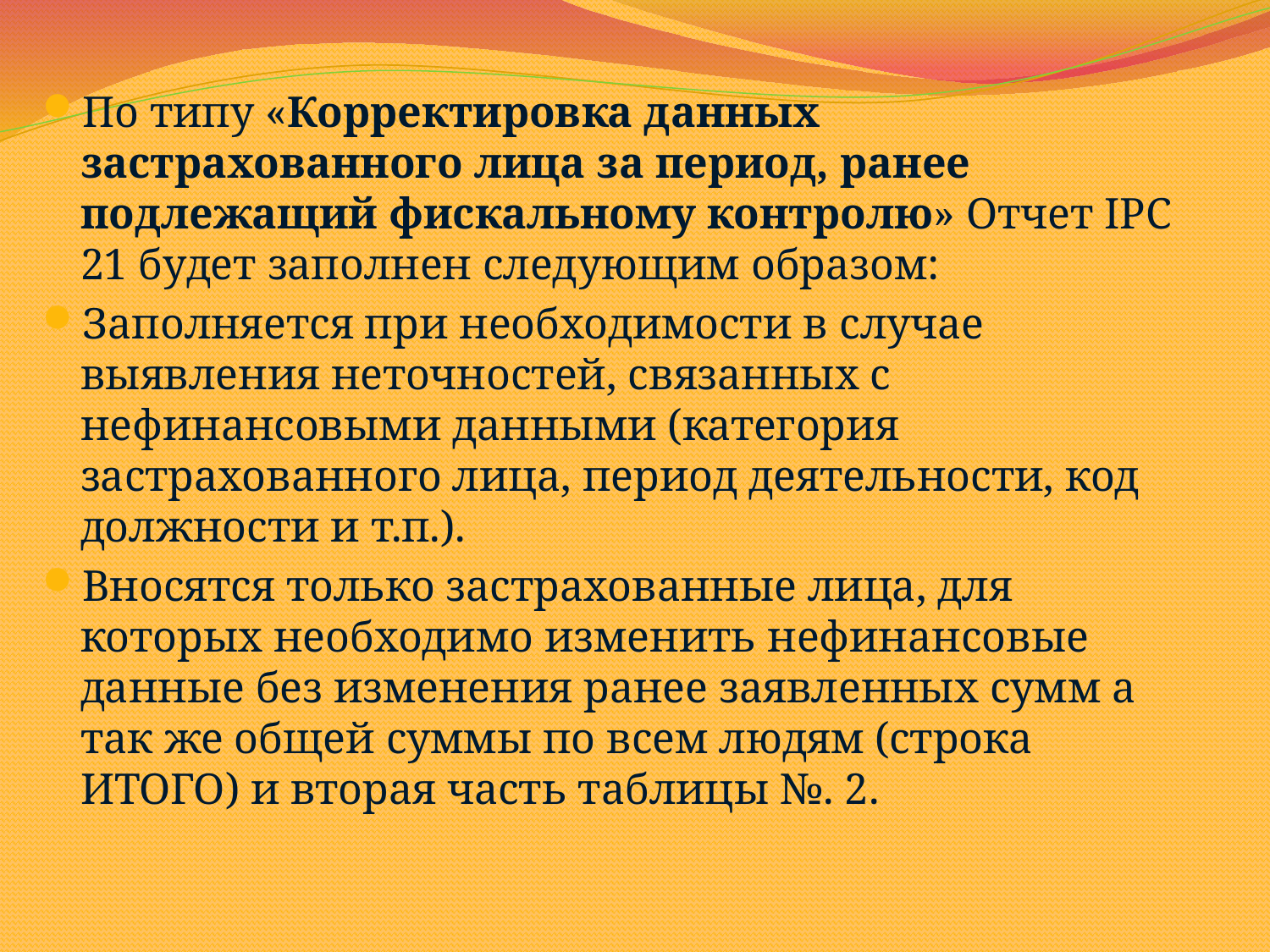

По типу «Корректировка данных застрахованного лица за период, ранее подлежащий фискальному контролю» Отчет IPC 21 будет заполнен следующим образом:
Заполняется при необходимости в случае выявления неточностей, связанных с нефинансовыми данными (категория застрахованного лица, период деятельности, код должности и т.п.).
Вносятся только застрахованные лица, для которых необходимо изменить нефинансовые данные без изменения ранее заявленных сумм а так же общей суммы по всем людям (строка ИТОГО) и вторая часть таблицы №. 2.